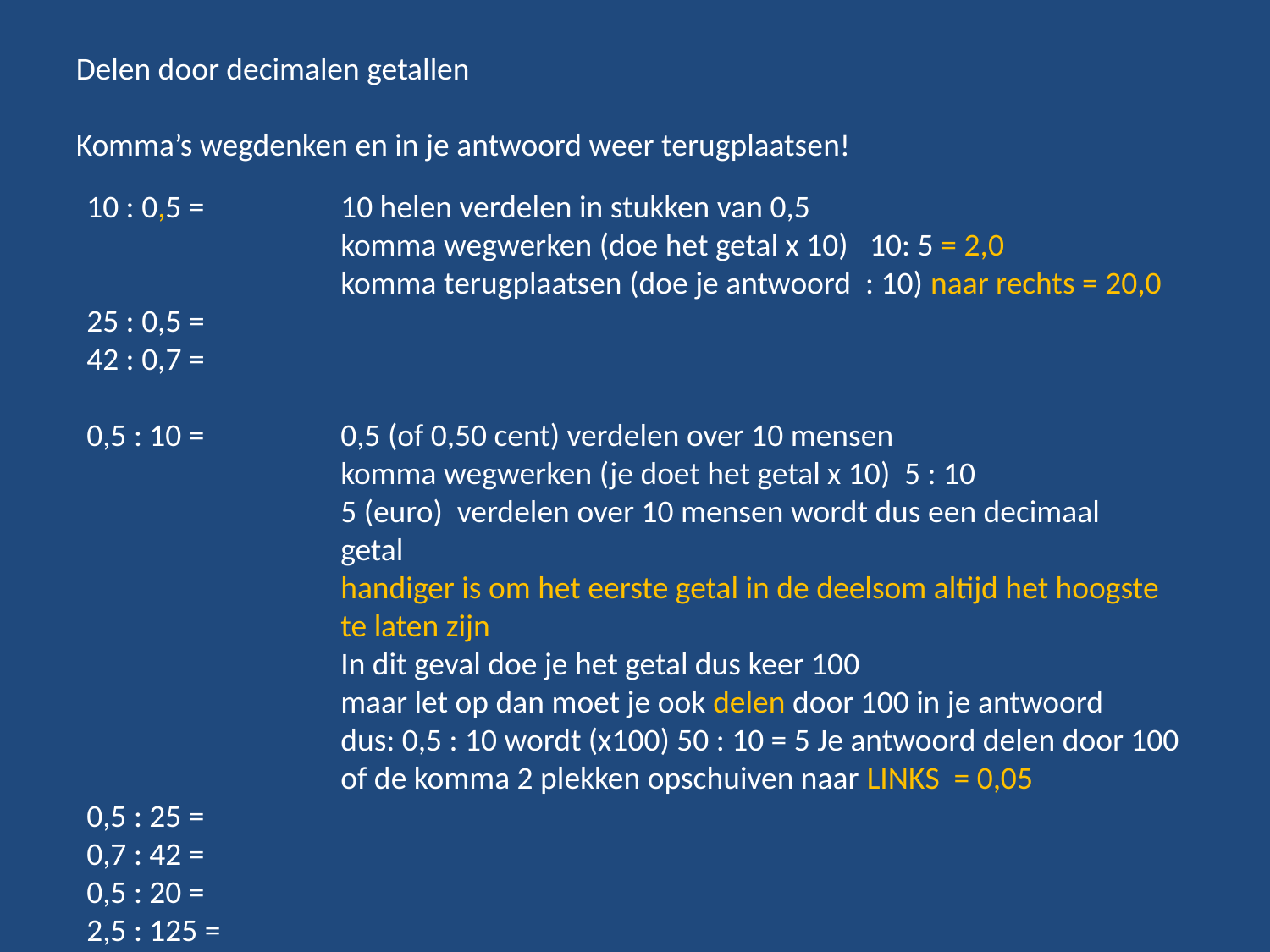

Delen door decimalen getallen

Komma’s wegdenken en in je antwoord weer terugplaatsen!
10 : 0,5 = 		10 helen verdelen in stukken van 0,5
		komma wegwerken (doe het getal x 10)   10: 5 = 2,0
		komma terugplaatsen (doe je antwoord  : 10) naar rechts = 20,0
25 : 0,5 =
42 : 0,7 =

0,5 : 10 =		0,5 (of 0,50 cent) verdelen over 10 mensen
		komma wegwerken (je doet het getal x 10)  5 : 10
		5 (euro)  verdelen over 10 mensen wordt dus een decimaal 		getal
		handiger is om het eerste getal in de deelsom altijd het hoogste 		te laten zijn
		In dit geval doe je het getal dus keer 100
		maar let op dan moet je ook delen door 100 in je antwoord
		dus: 0,5 : 10 wordt (x100) 50 : 10 = 5 Je antwoord delen door 100 		of de komma 2 plekken opschuiven naar LINKS  = 0,05
0,5 : 25 =
0,7 : 42 =
0,5 : 20 =
2,5 : 125 =